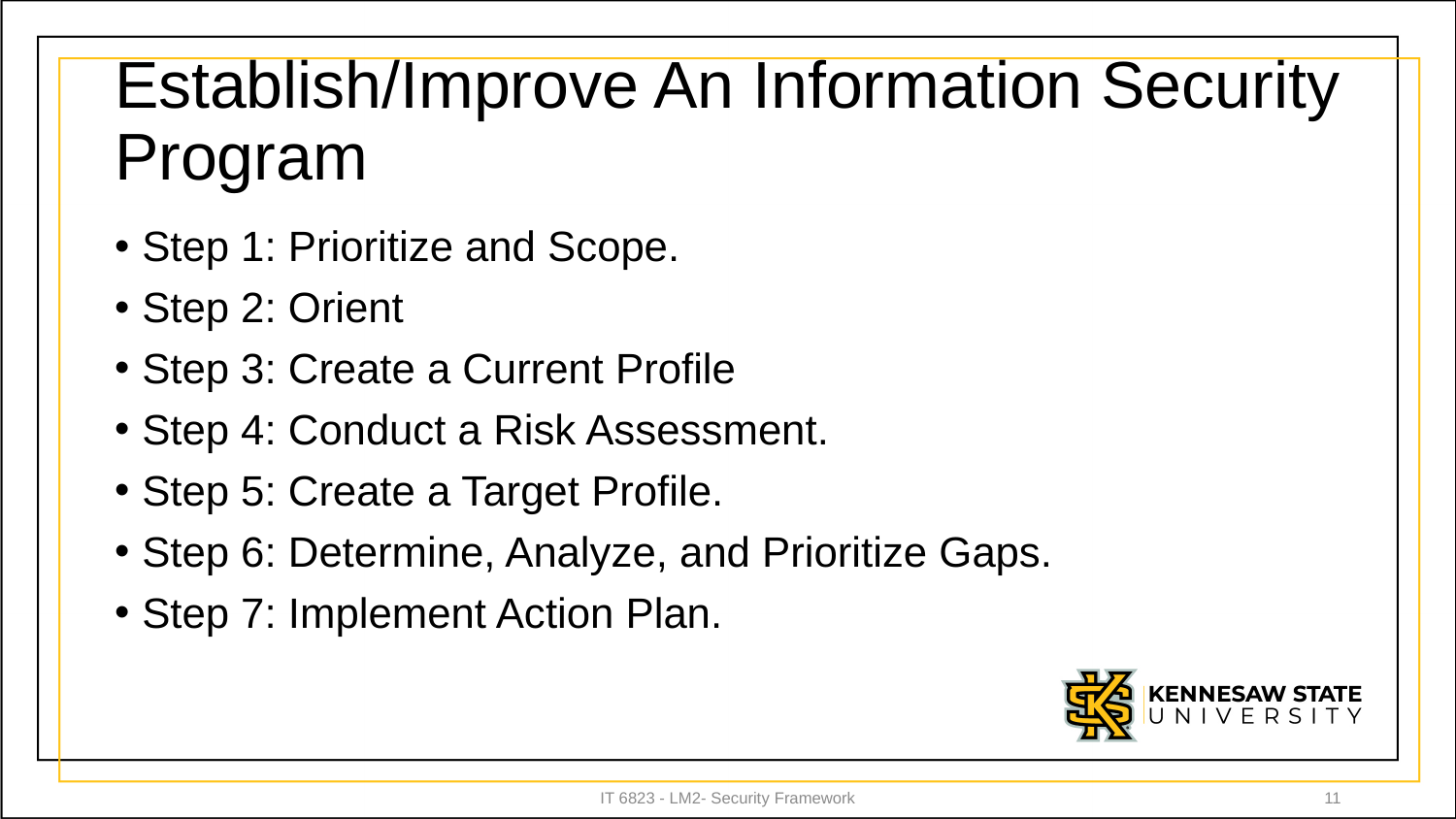

# Establish/Improve An Information Security Program
Step 1: Prioritize and Scope.
Step 2: Orient
Step 3: Create a Current Profile
Step 4: Conduct a Risk Assessment.
Step 5: Create a Target Profile.
Step 6: Determine, Analyze, and Prioritize Gaps.
Step 7: Implement Action Plan.

IT 6823 - LM2- Security Framework
11